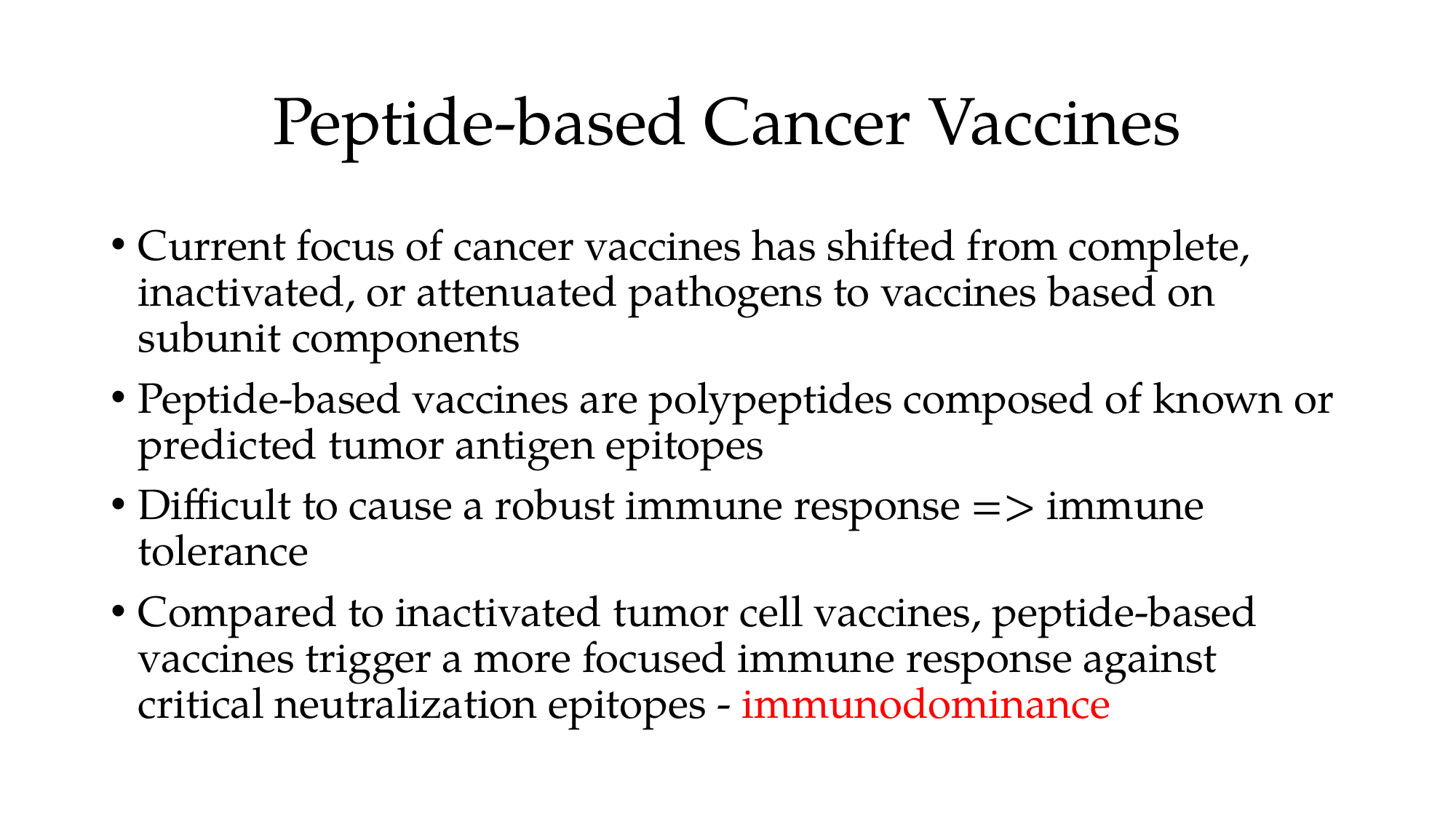

# Peptide-based Cancer Vaccines
Current focus of cancer vaccines has shifted from complete, inactivated, or attenuated pathogens to vaccines based on subunit components
Peptide-based vaccines are polypeptides composed of known or predicted tumor antigen epitopes
Difficult to cause a robust immune response => immune tolerance
Compared to inactivated tumor cell vaccines, peptide-based vaccines trigger a more focused immune response against critical neutralization epitopes - immunodominance